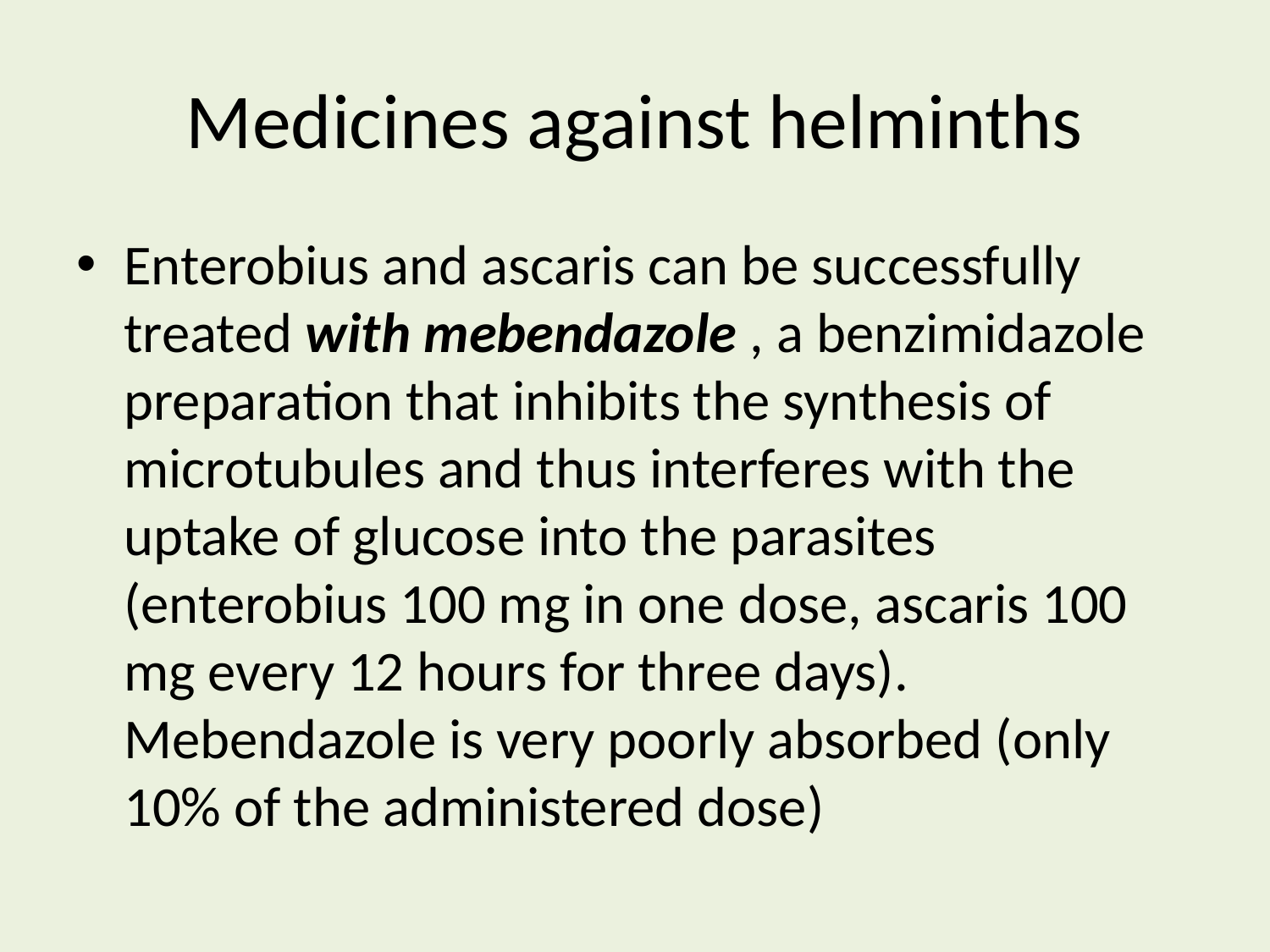

# Medicines against helminths
Enterobius and ascaris can be successfully treated with mebendazole , a benzimidazole preparation that inhibits the synthesis of microtubules and thus interferes with the uptake of glucose into the parasites (enterobius 100 mg in one dose, ascaris 100 mg every 12 hours for three days). Mebendazole is very poorly absorbed (only 10% of the administered dose)